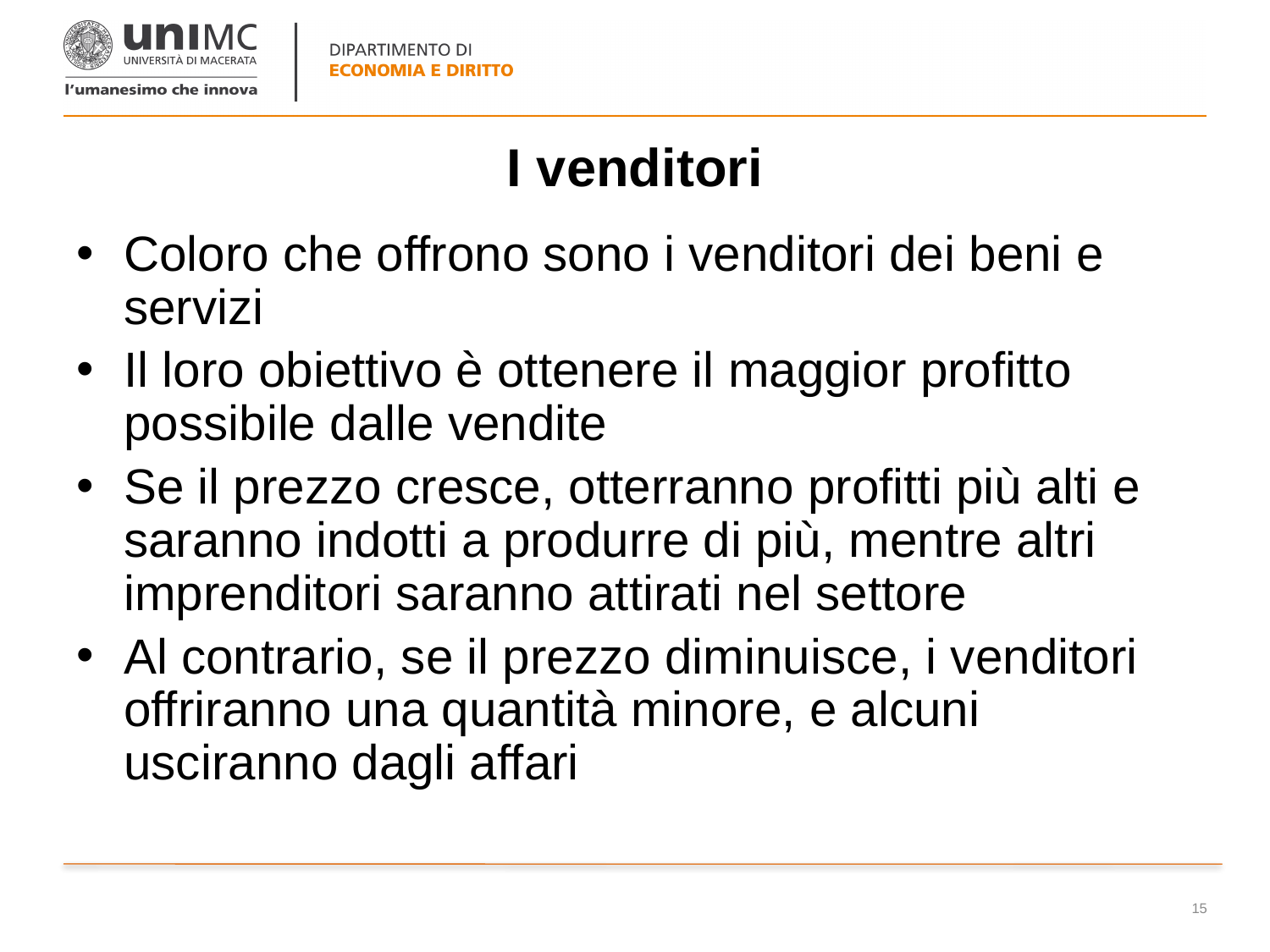

# I venditori
Coloro che offrono sono i venditori dei beni e servizi
Il loro obiettivo è ottenere il maggior profitto possibile dalle vendite
Se il prezzo cresce, otterranno profitti più alti e saranno indotti a produrre di più, mentre altri imprenditori saranno attirati nel settore
Al contrario, se il prezzo diminuisce, i venditori offriranno una quantità minore, e alcuni usciranno dagli affari
15